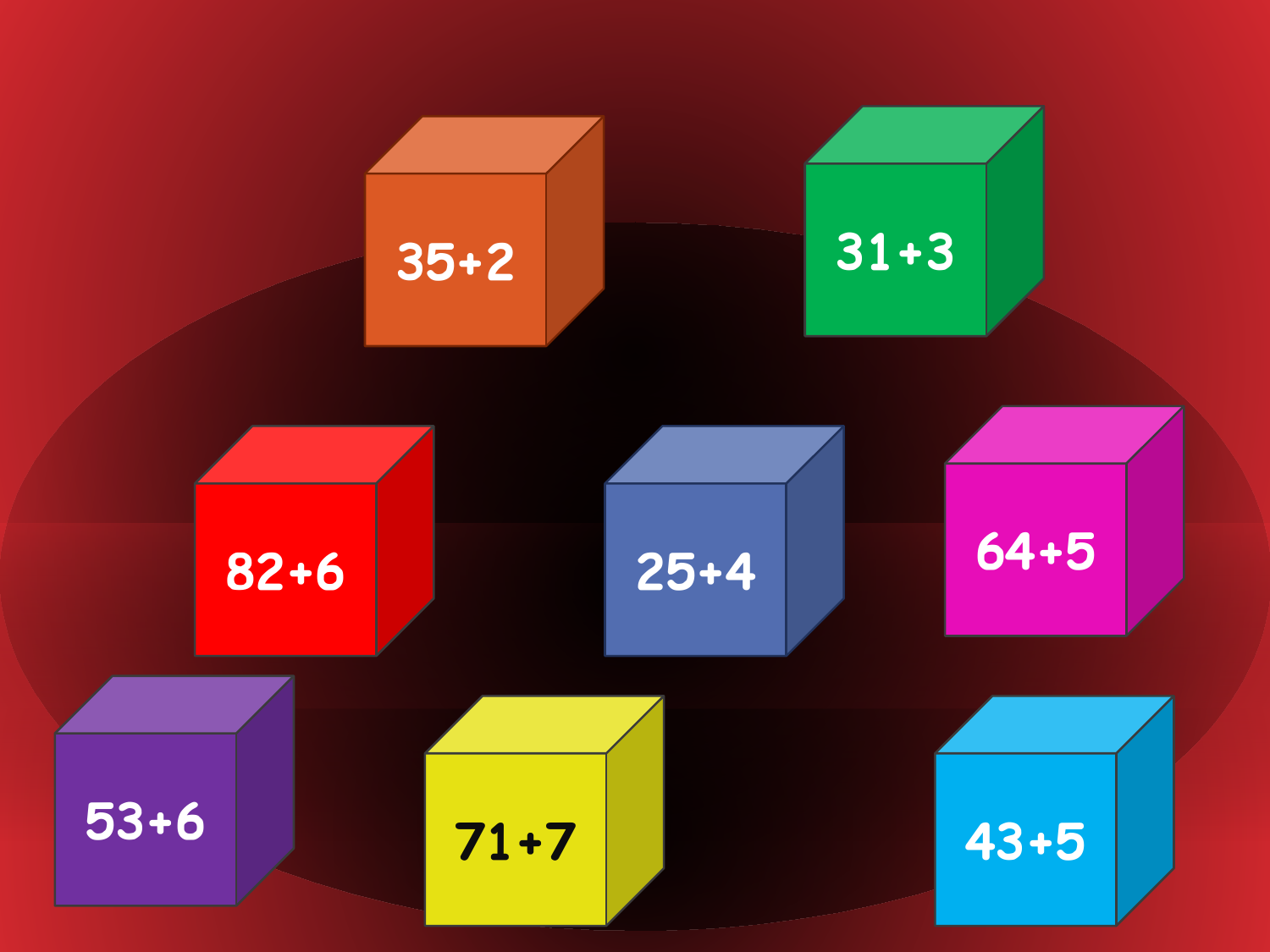

4485832444
31+3
35+2
64+5
82+6
25+4
53+6
71+7
43+5